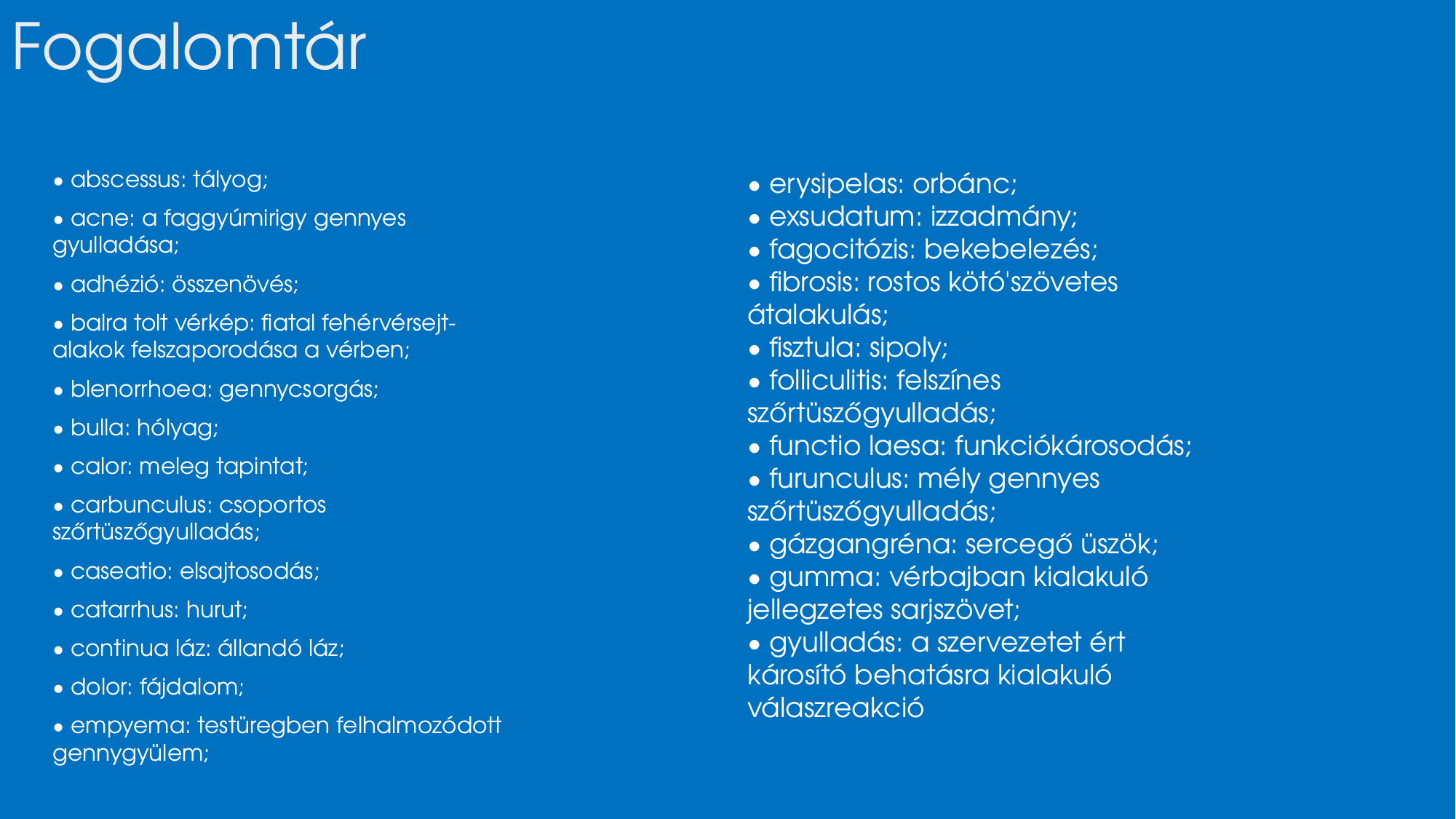

# Fogalomtár
• abscessus: tályog;
• acne: a faggyúmirigy gennyes gyulladása;
• adhézió: összenövés;
• balra tolt vérkép: fiatal fehérvérsejt-alakok felszaporodása a vérben;
• blenorrhoea: gennycsorgás;
• bulla: hólyag;
• calor: meleg tapintat;
• carbunculus: csoportos szőrtüszőgyulladás;
• caseatio: elsajtosodás;
• catarrhus: hurut;
• continua láz: állandó láz;
• dolor: fájdalom;
• empyema: testüregben felhalmozódott gennygyülem;
• erysipelas: orbánc;
• exsudatum: izzadmány;
• fagocitózis: bekebelezés;
• fibrosis: rostos kötó'szövetes átalakulás;
• fisztula: sipoly;
• folliculitis: felszínes szőrtüszőgyulladás;
• functio laesa: funkciókárosodás;
• furunculus: mély gennyes szőrtüszőgyulladás;
• gázgangréna: sercegő üszök;
• gumma: vérbajban kialakuló jellegzetes sarjszövet;
• gyulladás: a szervezetet ért károsító behatásra kialakuló válaszreakció